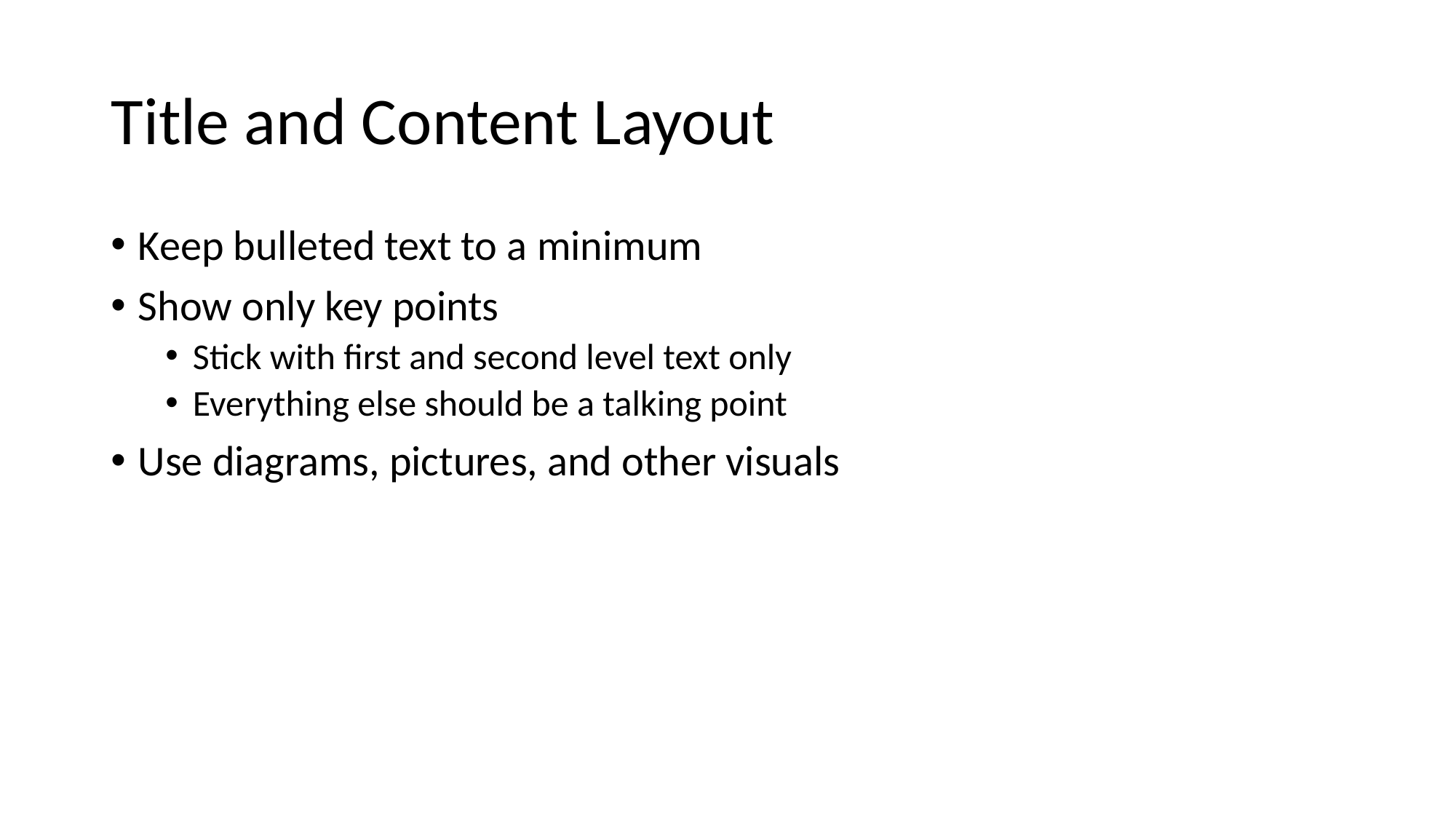

# Title and Content Layout
Keep bulleted text to a minimum
Show only key points
Stick with first and second level text only
Everything else should be a talking point
Use diagrams, pictures, and other visuals